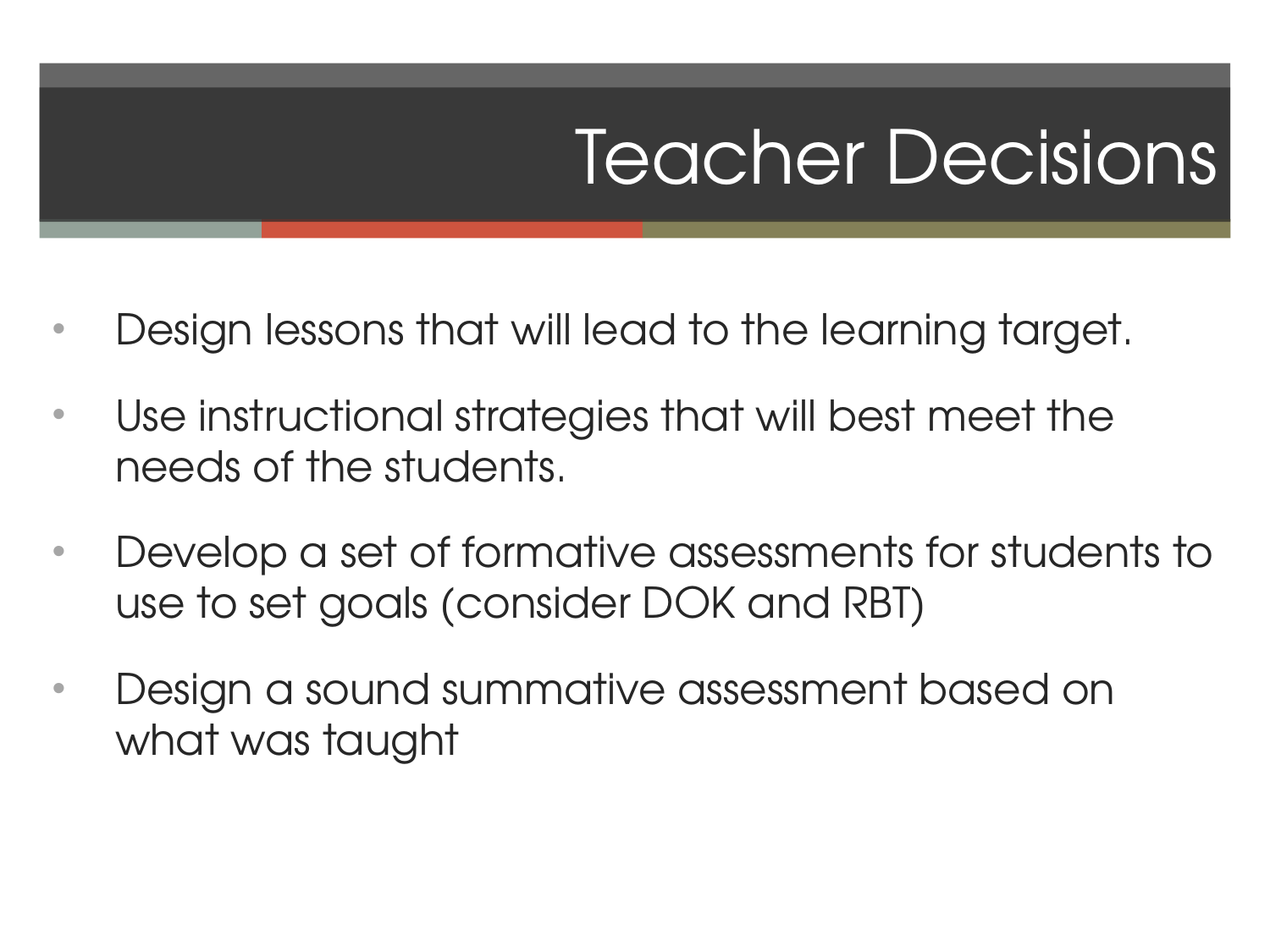

# Teacher Decisions
Design lessons that will lead to the learning target.
Use instructional strategies that will best meet the needs of the students.
Develop a set of formative assessments for students to use to set goals (consider DOK and RBT)
Design a sound summative assessment based on what was taught